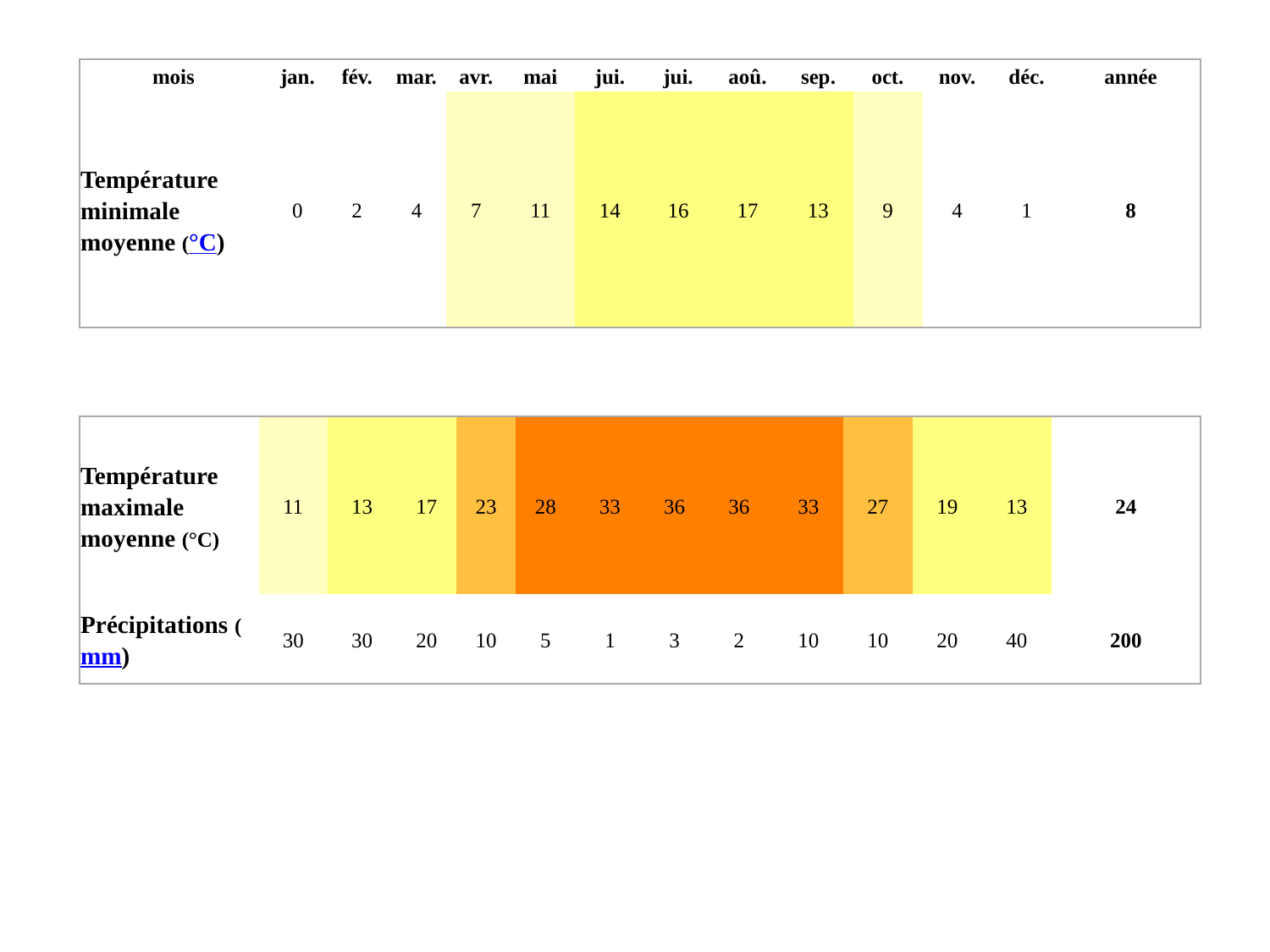

| mois | jan. | fév. | mar. | avr. | mai | jui. | jui. | aoû. | sep. | oct. | nov. | déc. | année |
| --- | --- | --- | --- | --- | --- | --- | --- | --- | --- | --- | --- | --- | --- |
| Température minimale moyenne (°C) | 0 | 2 | 4 | 7 | 11 | 14 | 16 | 17 | 13 | 9 | 4 | 1 | 8 |
| Température maximale moyenne (°C) | 11 | 13 | 17 | 23 | 28 | 33 | 36 | 36 | 33 | 27 | 19 | 13 | 24 |
| --- | --- | --- | --- | --- | --- | --- | --- | --- | --- | --- | --- | --- | --- |
| Précipitations (mm) | 30 | 30 | 20 | 10 | 5 | 1 | 3 | 2 | 10 | 10 | 20 | 40 | 200 |